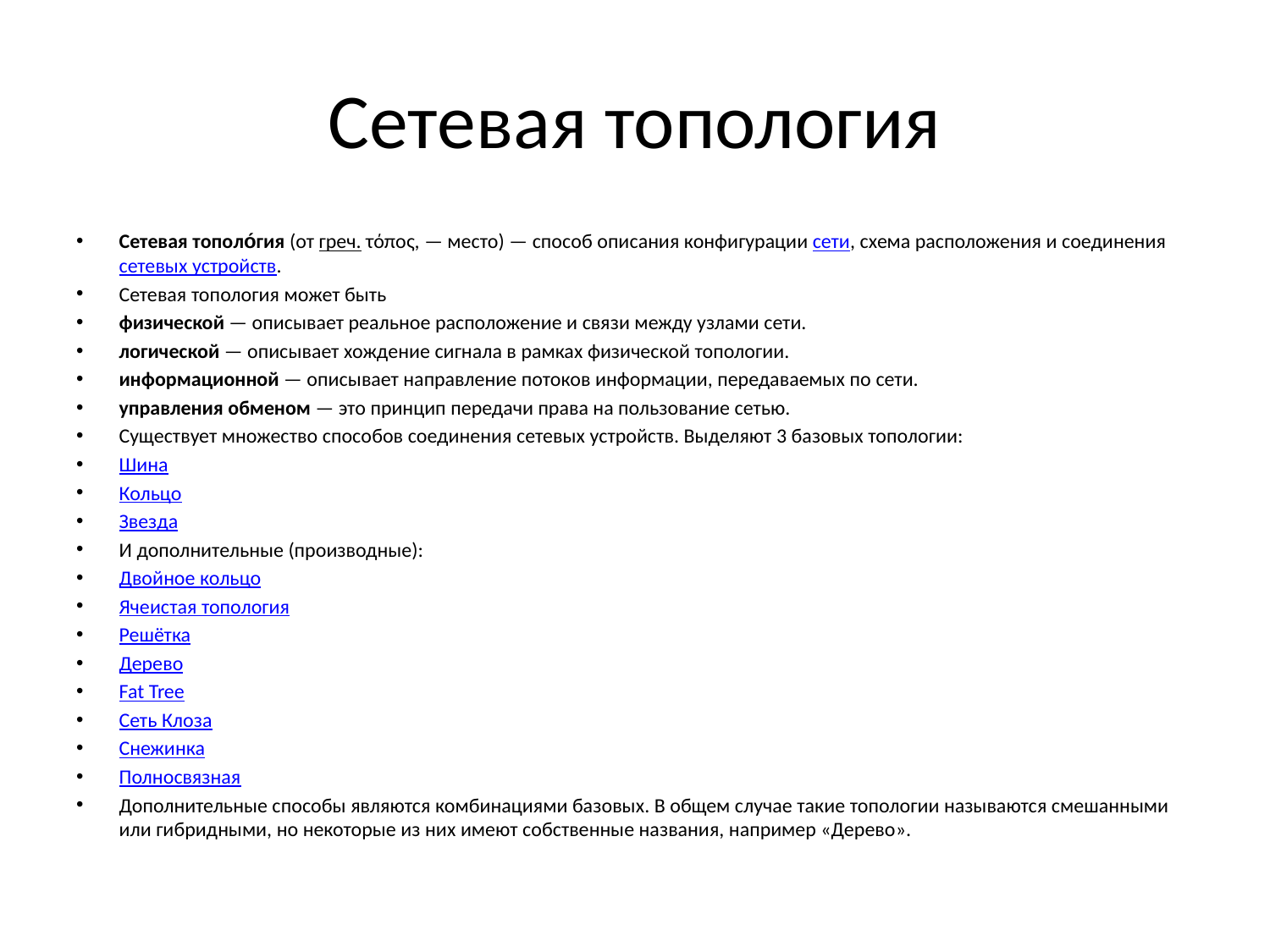

# Сетевая топология
Сетевая тополо́гия (от греч. τόπος, — место) — способ описания конфигурации сети, схема расположения и соединения сетевых устройств.
Сетевая топология может быть
физической — описывает реальное расположение и связи между узлами сети.
логической — описывает хождение сигнала в рамках физической топологии.
информационной — описывает направление потоков информации, передаваемых по сети.
управления обменом — это принцип передачи права на пользование сетью.
Существует множество способов соединения сетевых устройств. Выделяют 3 базовых топологии:
Шина
Кольцо
Звезда
И дополнительные (производные):
Двойное кольцо
Ячеистая топология
Решётка
Дерево
Fat Tree
Сеть Клоза
Снежинка
Полносвязная
Дополнительные способы являются комбинациями базовых. В общем случае такие топологии называются смешанными или гибридными, но некоторые из них имеют собственные названия, например «Дерево».